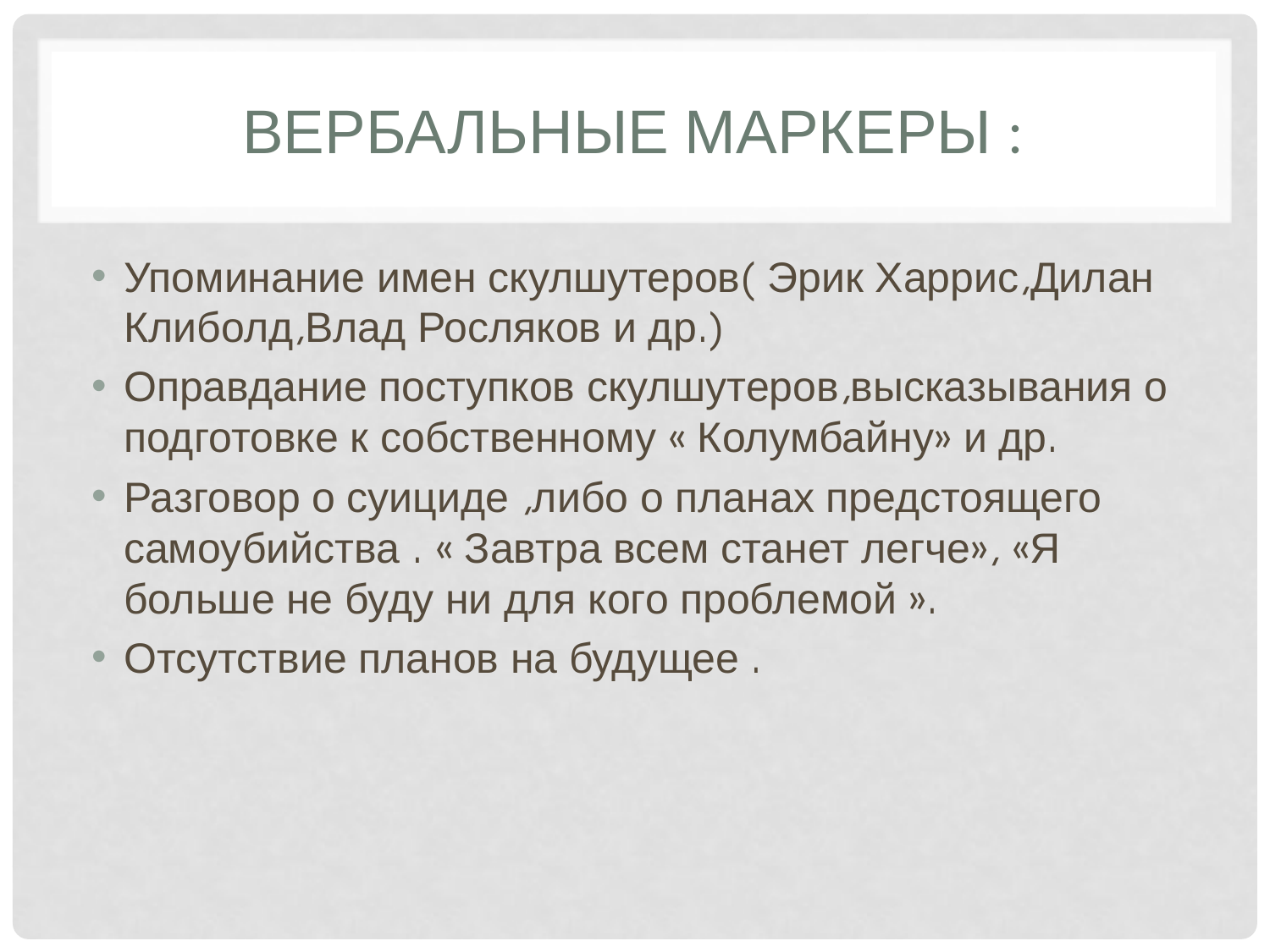

# Вербальные маркеры :
Упоминание имен скулшутеров( Эрик Харрис,Дилан Клиболд,Влад Росляков и др.)
Оправдание поступков скулшутеров,высказывания о подготовке к собственному « Колумбайну» и др.
Разговор о суициде ,либо о планах предстоящего самоубийства . « Завтра всем станет легче», «Я больше не буду ни для кого проблемой ».
Отсутствие планов на будущее .